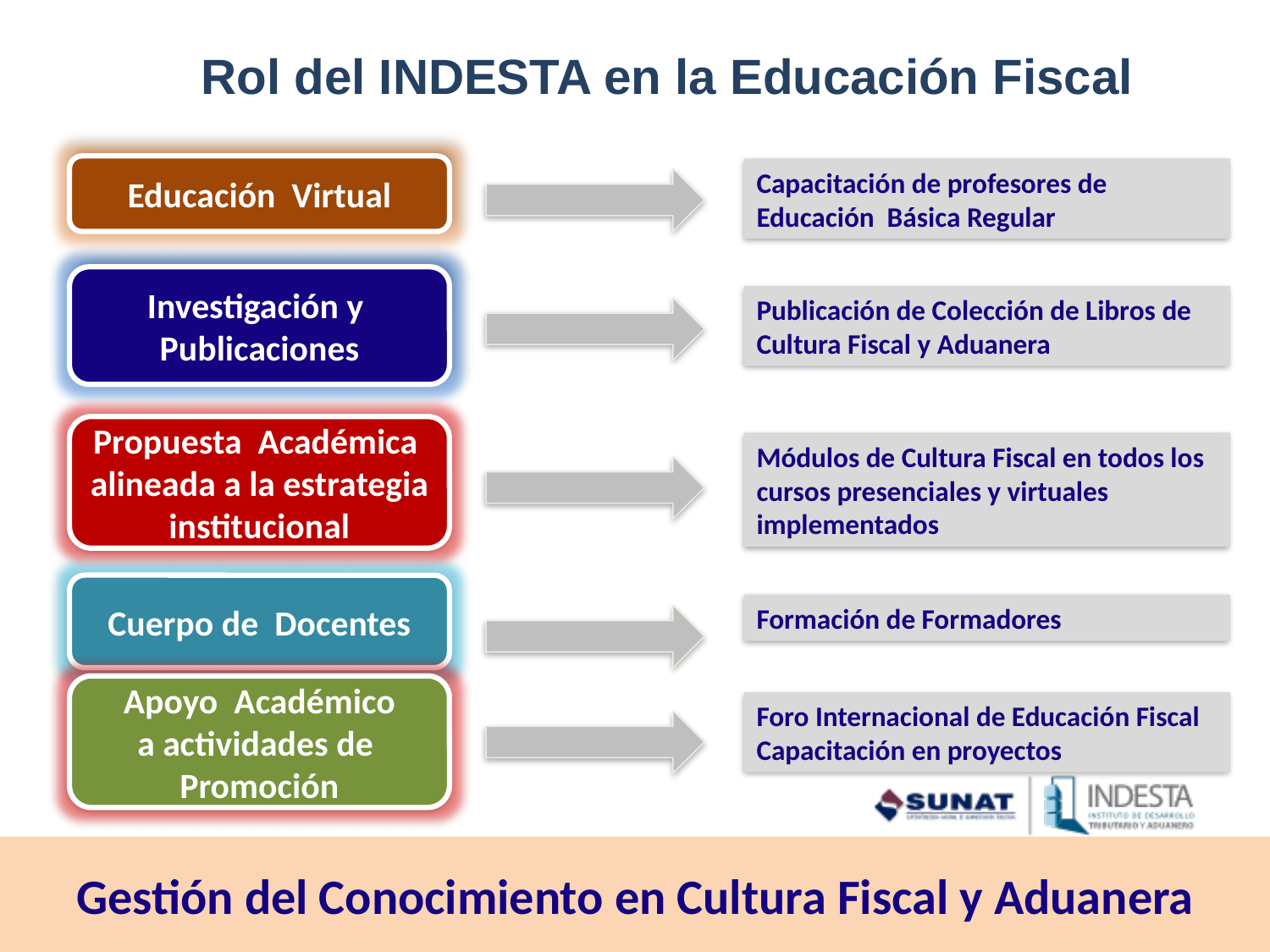

Rol del INDESTA en la Educación Fiscal
Educación  Virtual
Capacitación de profesores de
Educación  Básica Regular

Investigación y
Publicaciones
Publicación de Colección de Libros de Cultura Fiscal y Aduanera

Propuesta  Académica
alineada a la estrategia
institucional
Módulos de Cultura Fiscal en todos los cursos presenciales y virtuales implementados

Cuerpo de  Docentes
Formación de Formadores

Apoyo  Académico
a actividades de
Promoción
Foro Internacional de Educación Fiscal
Capacitación en proyectos

Gestión del Conocimiento en Cultura Fiscal y Aduanera